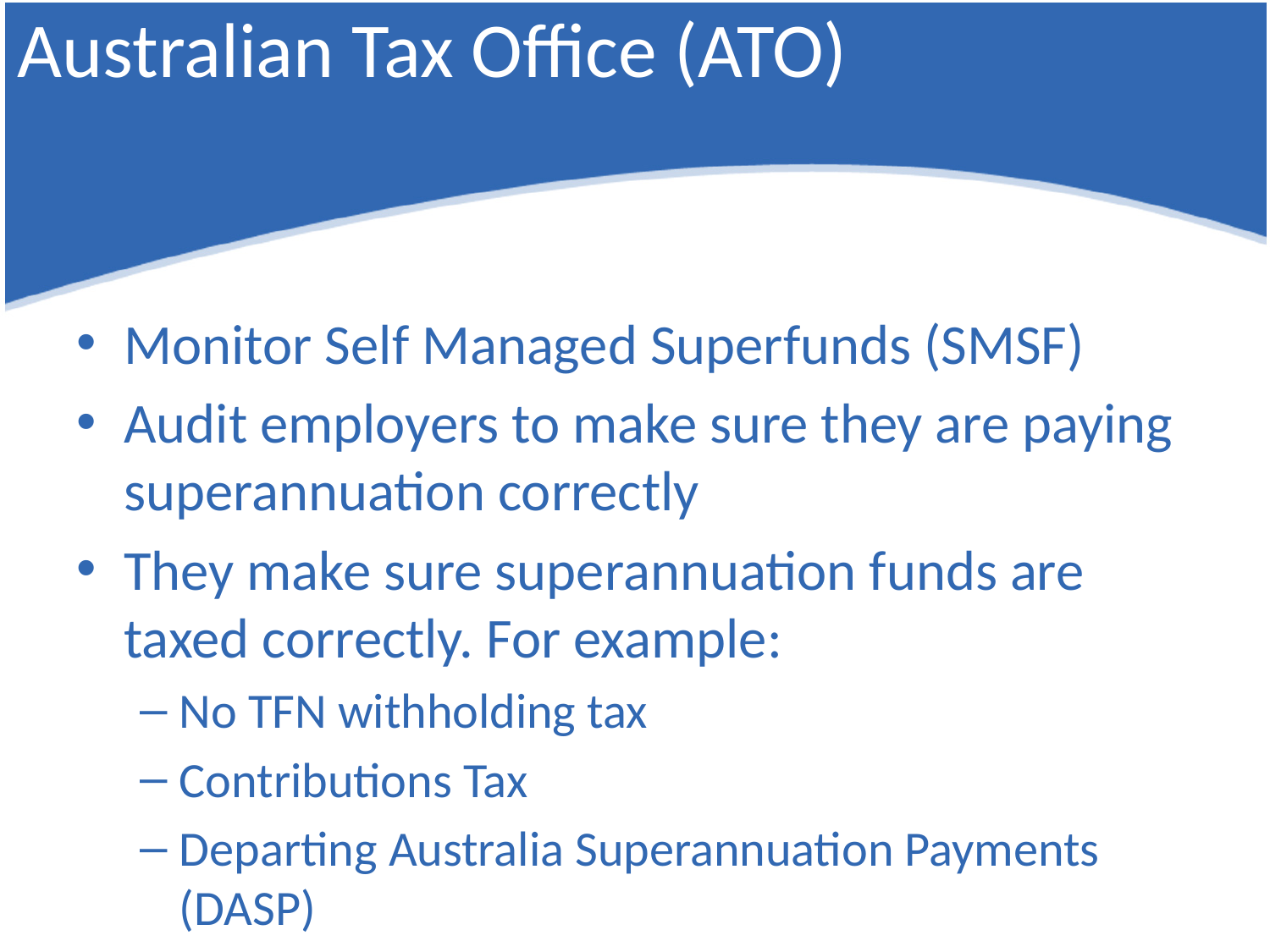

# Australian Tax Office (ATO)
Monitor Self Managed Superfunds (SMSF)
Audit employers to make sure they are paying superannuation correctly
They make sure superannuation funds are taxed correctly. For example:
No TFN withholding tax
Contributions Tax
Departing Australia Superannuation Payments (DASP)